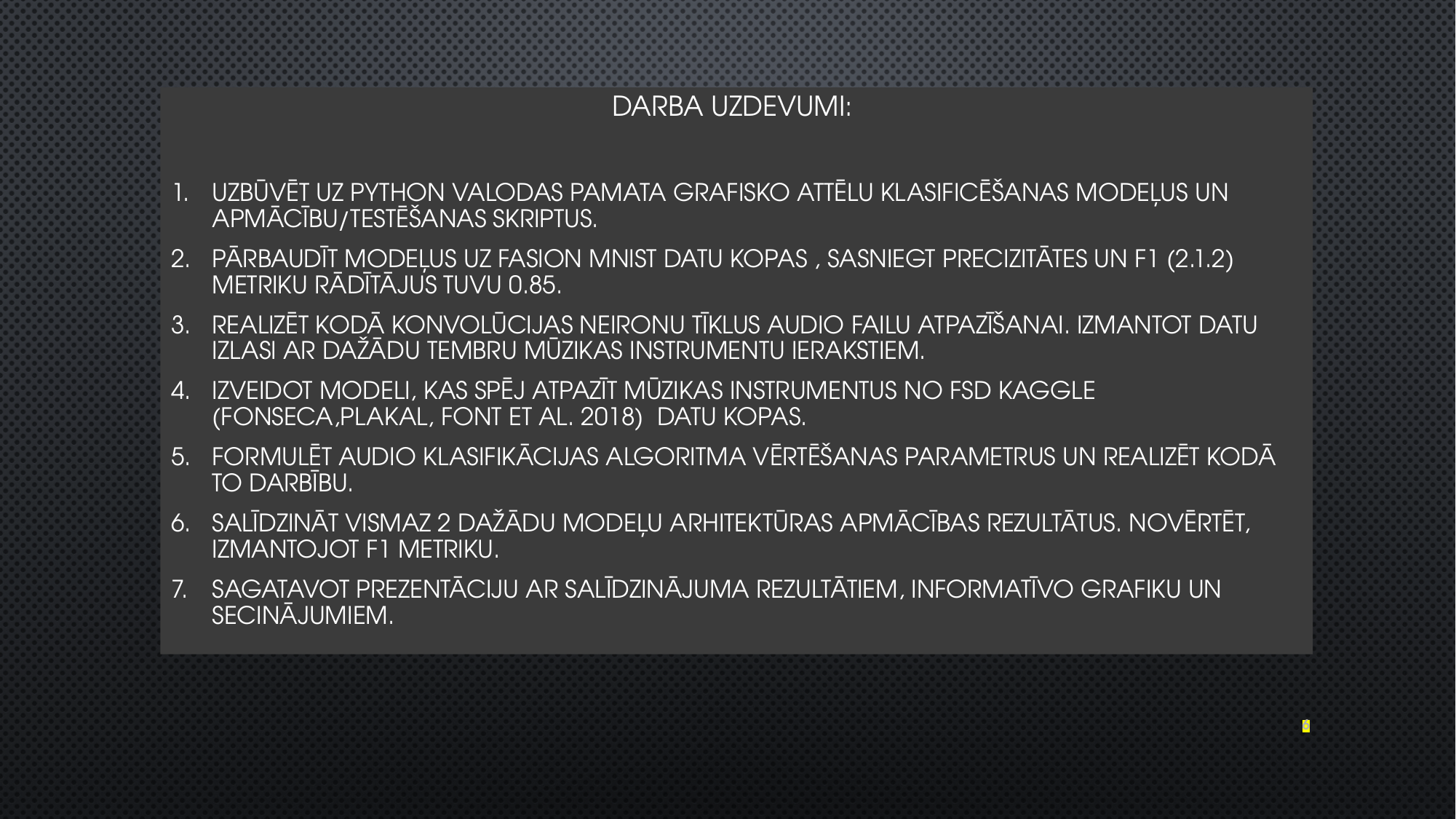

Darba uzdevumi:

Uzbūvēt uz Python valodas pamata grafisko attēlu klasificēšanas modeļus un apmācību/testēšanas skriptus.
Pārbaudīt modeļus uz Fasion MNIST datu kopas , sasniegt precizitātes un F1 (2.1.2) metriku rādītājus tuvu 0.85.
Realizēt kodā konvolūcijas neironu tīklus audio failu atpazīšanai. Izmantot datu izlasi ar dažādu tembru mūzikas instrumentu ierakstiem.
Izveidot modeli, kas spēj atpazīt mūzikas instrumentus no FSD Kaggle  (Fonseca,Plakal, Font et al. 2018)  datu kopas.
Formulēt audio klasifikācijas algoritma vērtēšanas parametrus un realizēt kodā to darbību.
Salīdzināt vismaz 2 dažādu modeļu arhitektūras apmācības rezultātus. Novērtēt, izmantojot F1 metriku.
Sagatavot prezentāciju ar salīdzinājuma rezultātiem, informatīvo grafiku un secinājumiem.

6